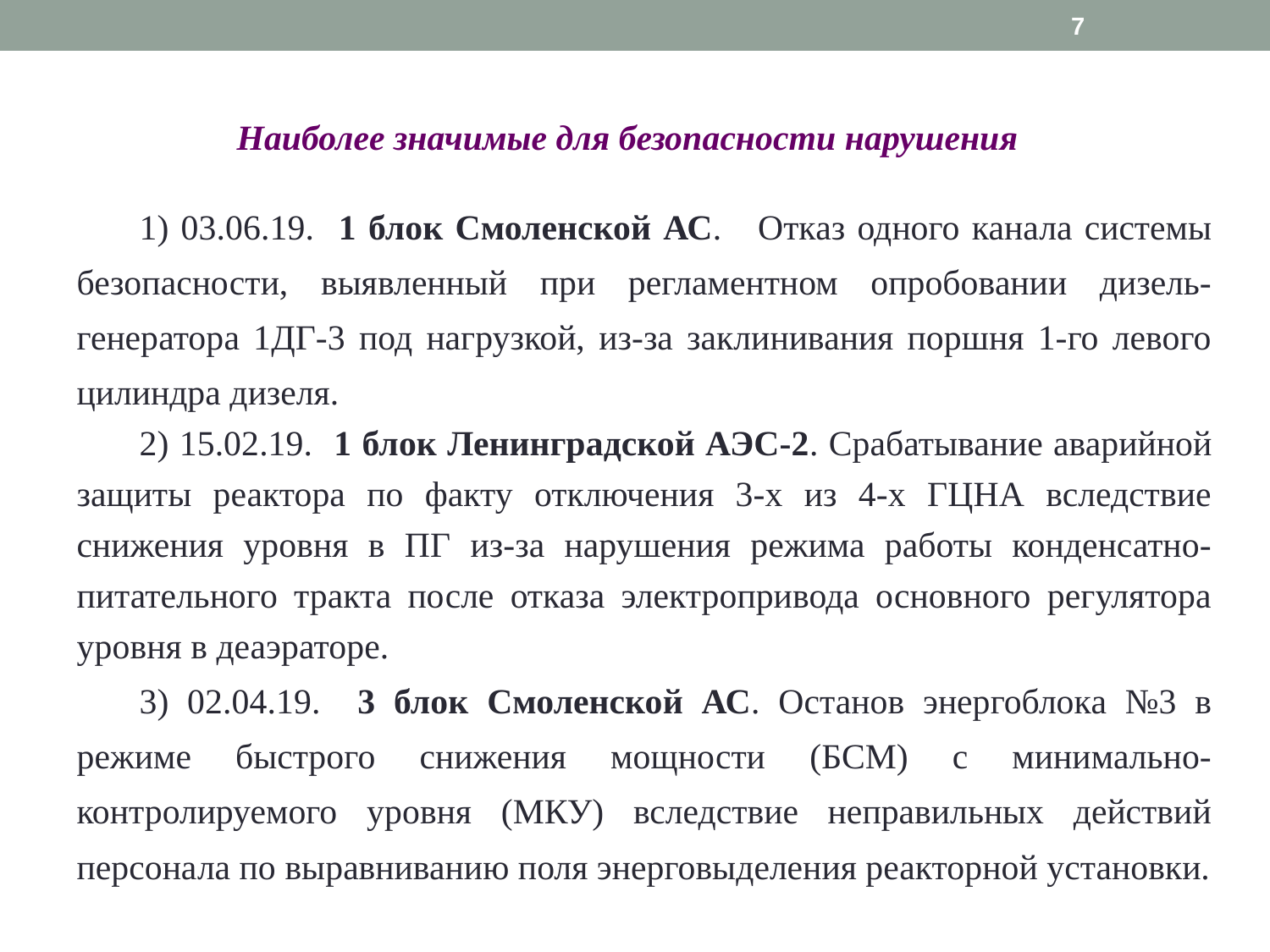

7
Наиболее значимые для безопасности нарушения
1) 03.06.19.  1 блок Смоленской АС.   Отказ одного канала системы безопасности, выявленный при регламентном опробовании дизель-генератора 1ДГ-3 под нагрузкой, из-за заклинивания поршня 1-го левого цилиндра дизеля.
2) 15.02.19.  1 блок Ленинградской АЭС-2. Срабатывание аварийной защиты реактора по факту отключения 3-х из 4-х ГЦНА вследствие снижения уровня в ПГ из-за нарушения режима работы конденсатно-питательного тракта после отказа электропривода основного регулятора уровня в деаэраторе.
3) 02.04.19.  3 блок Смоленской АС. Останов энергоблока №3 в режиме быстрого снижения мощности (БСМ) с минимально-контролируемого уровня (МКУ) вследствие неправильных действий персонала по выравниванию поля энерговыделения реакторной установки.